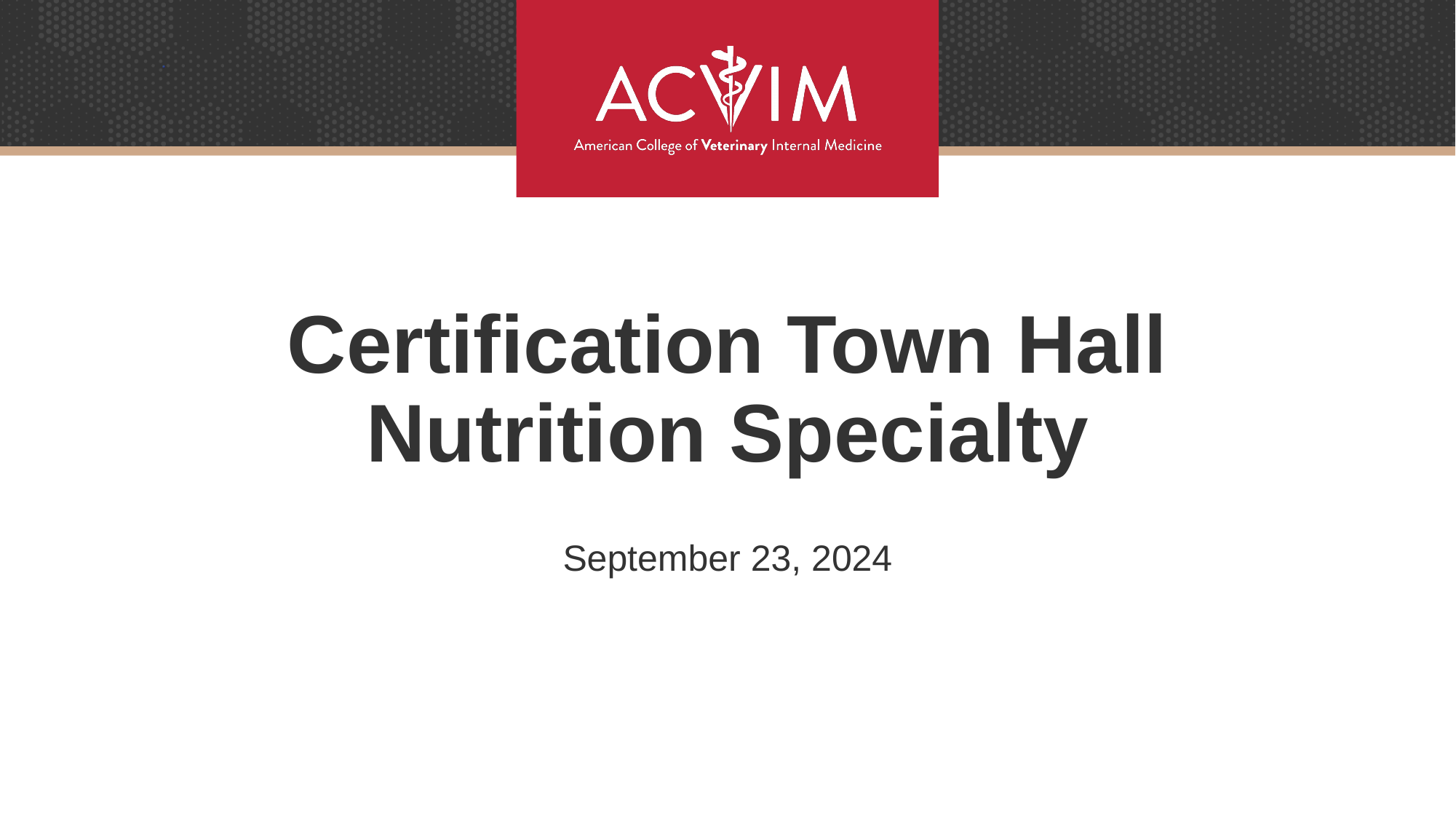

# Certification Town Hall Nutrition Specialty
September 23, 2024